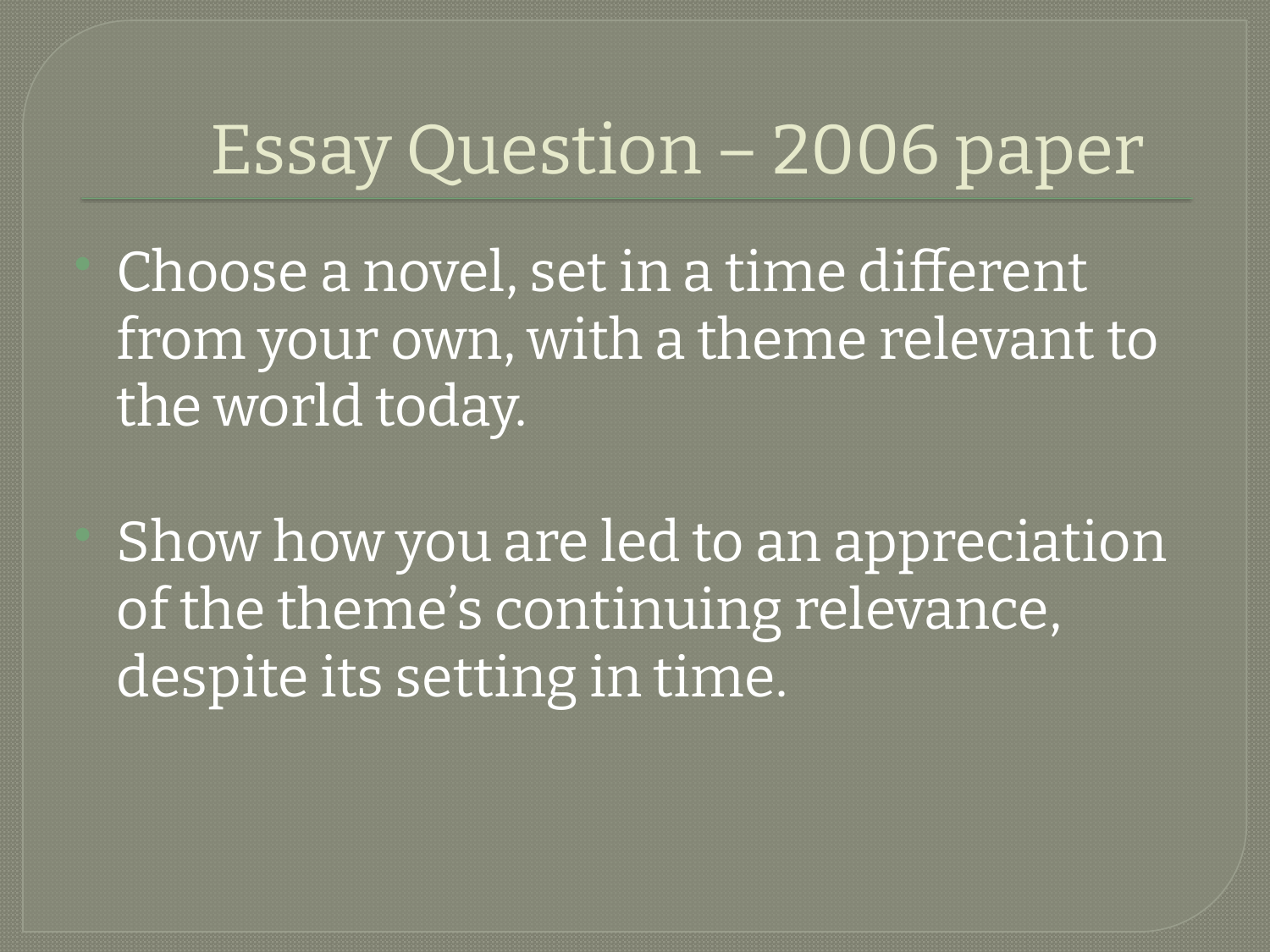

# Essay Question – 2006 paper
Choose a novel, set in a time different from your own, with a theme relevant to the world today.

Show how you are led to an appreciation of the theme’s continuing relevance, despite its setting in time.